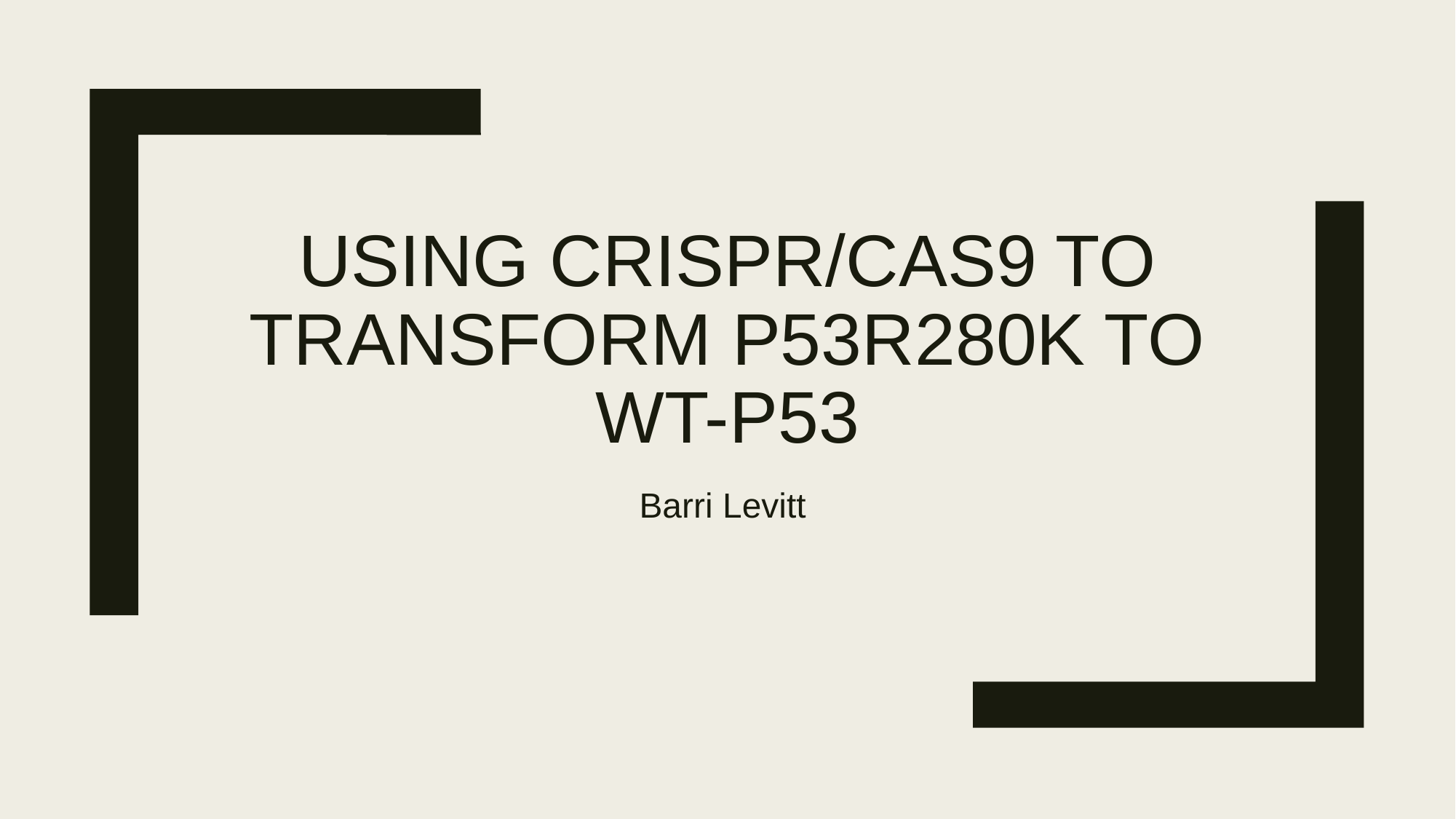

# Using CRISPR/Cas9 to transform p53R280K to wt-p53
Barri Levitt